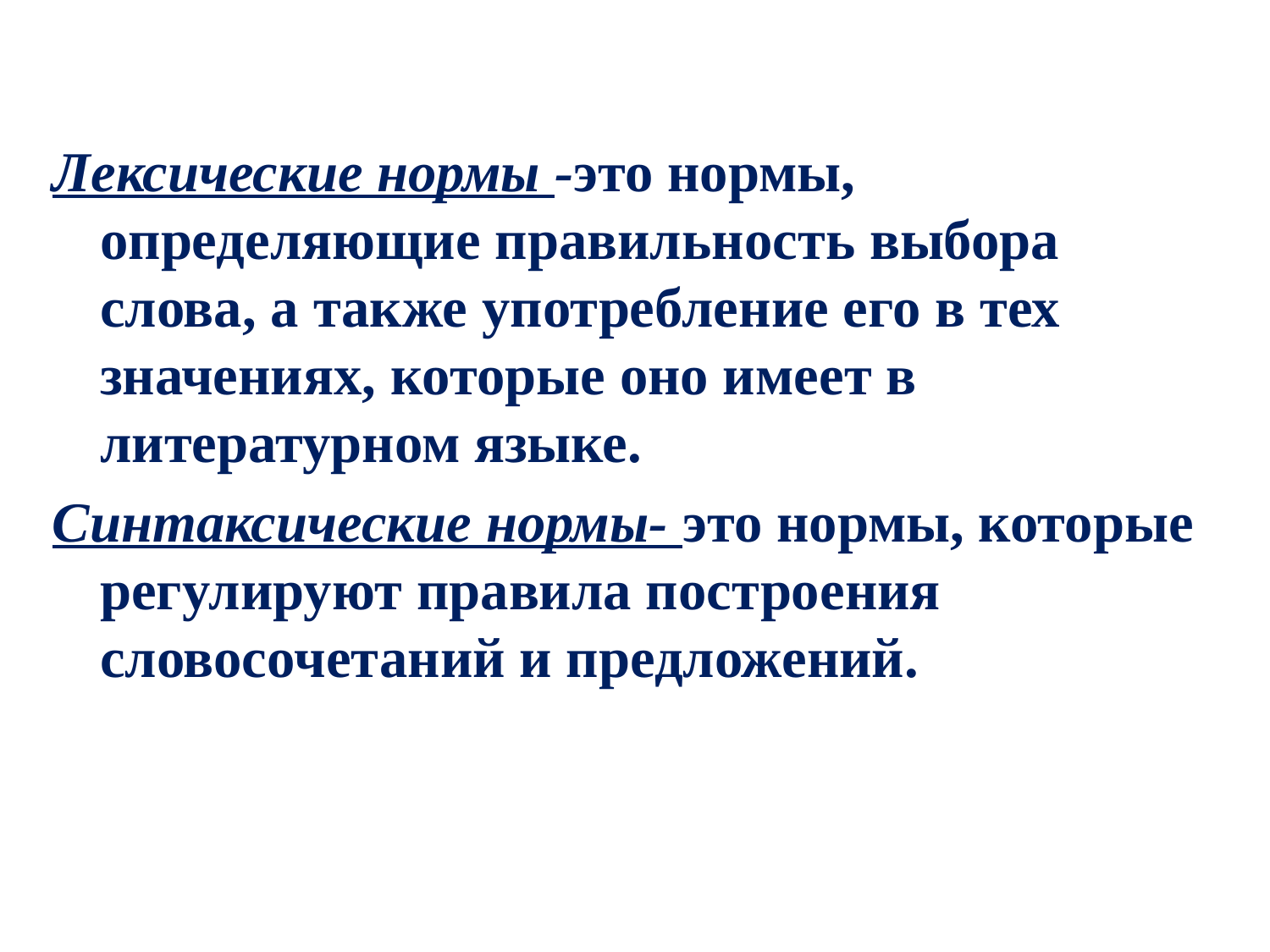

Лексические нормы -это нормы, определяющие правильность выбора слова, а также употребление его в тех значениях, которые оно имеет в литературном языке.
Синтаксические нормы- это нормы, которые регулируют правила построения словосочетаний и предложений.